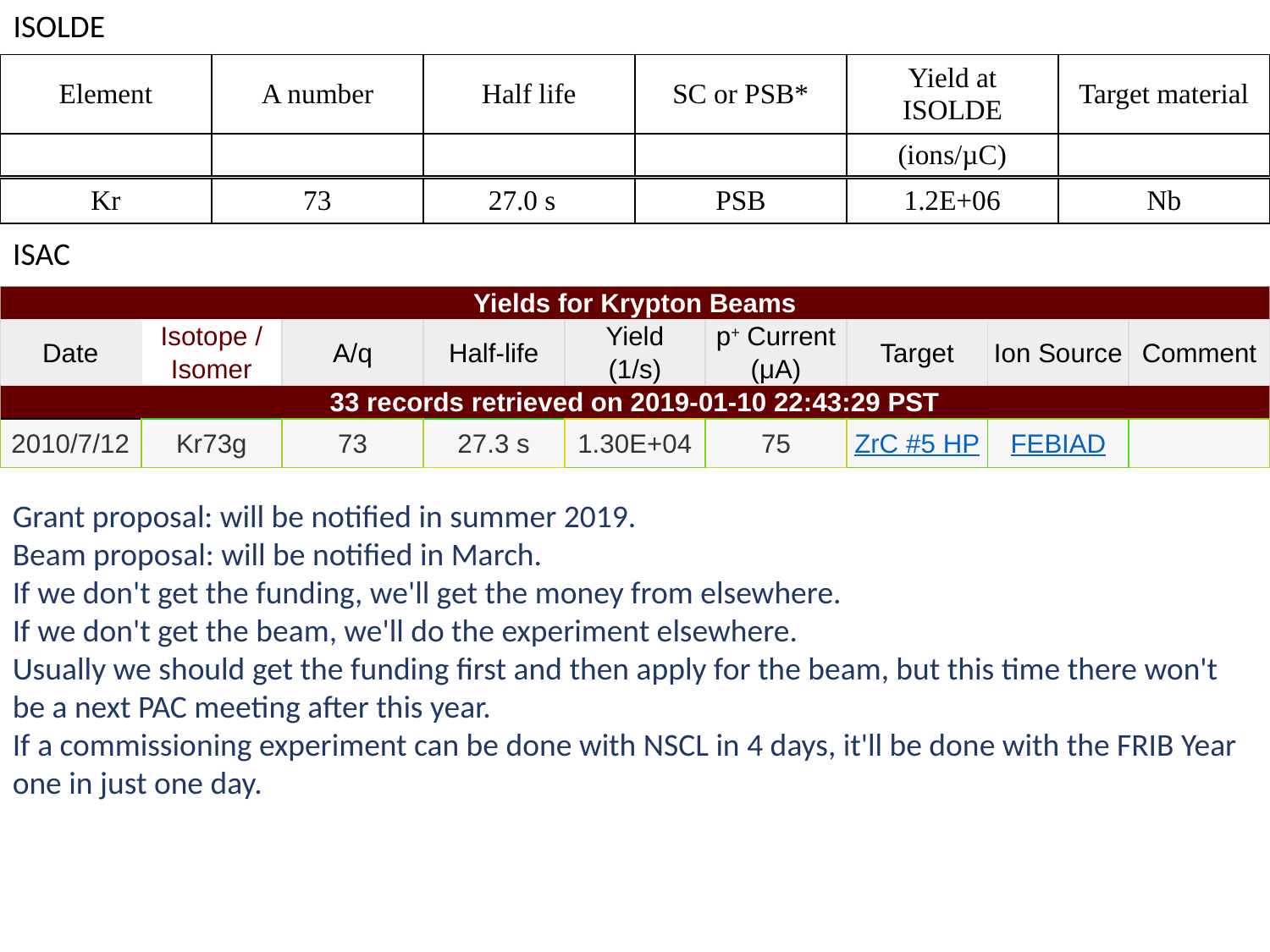

ISOLDE
| Element | A number | Half life | SC or PSB\* | Yield at ISOLDE | Target material |
| --- | --- | --- | --- | --- | --- |
|  |  |  |  | (ions/µC) |  |
| Kr | 73 | 27.0 s | PSB | 1.2E+06 | Nb |
| --- | --- | --- | --- | --- | --- |
ISAC
|  |  |  |  |  |  |  |  |  |
| --- | --- | --- | --- | --- | --- | --- | --- | --- |
| Yields for Krypton Beams |  |  |  |  |  |  |  |  |
| Date | Isotope / | A/q | Half-life | Yield | p+ Current | Target | Ion Source | Comment |
|  | Isomer |  |  | (1/s) | (μA) |  |  |  |
| 33 records retrieved on 2019-01-10 22:43:29 PST |  |  |  |  |  |  |  |  |
| 2010/7/12 | Kr73g | 73 | 27.3 s | 1.30E+04 | 75 | ZrC #5 HP | FEBIAD |  |

Grant proposal: will be notified in summer 2019.
Beam proposal: will be notified in March.
If we don't get the funding, we'll get the money from elsewhere.
If we don't get the beam, we'll do the experiment elsewhere.
Usually we should get the funding first and then apply for the beam, but this time there won't be a next PAC meeting after this year.
If a commissioning experiment can be done with NSCL in 4 days, it'll be done with the FRIB Year one in just one day.